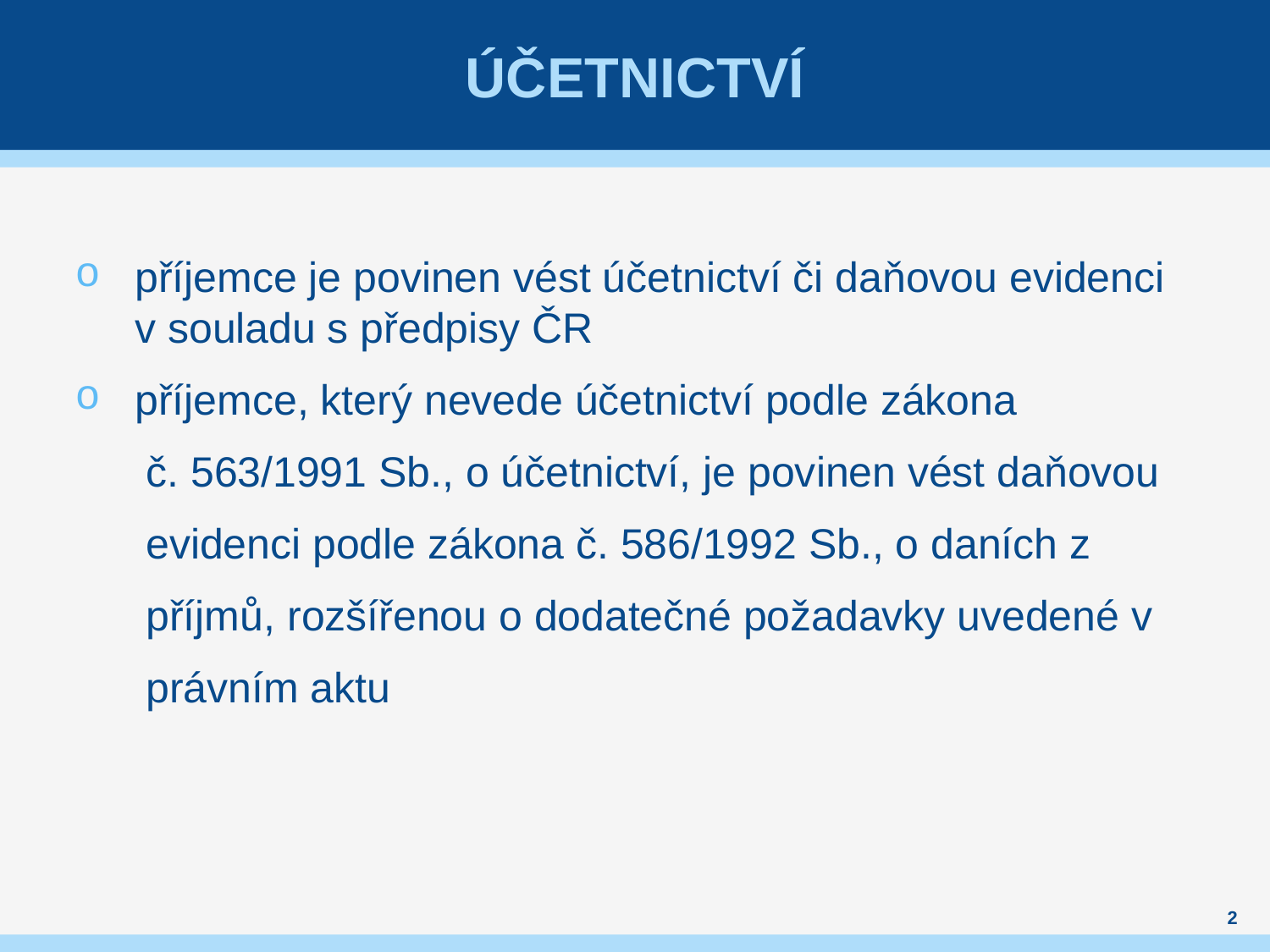

# účetnictví
příjemce je povinen vést účetnictví či daňovou evidenci v souladu s předpisy ČR
příjemce, který nevede účetnictví podle zákona
      č. 563/1991 Sb., o účetnictví, je povinen vést daňovou
      evidenci podle zákona č. 586/1992 Sb., o daních z
      příjmů, rozšířenou o dodatečné požadavky uvedené v
      právním aktu

2